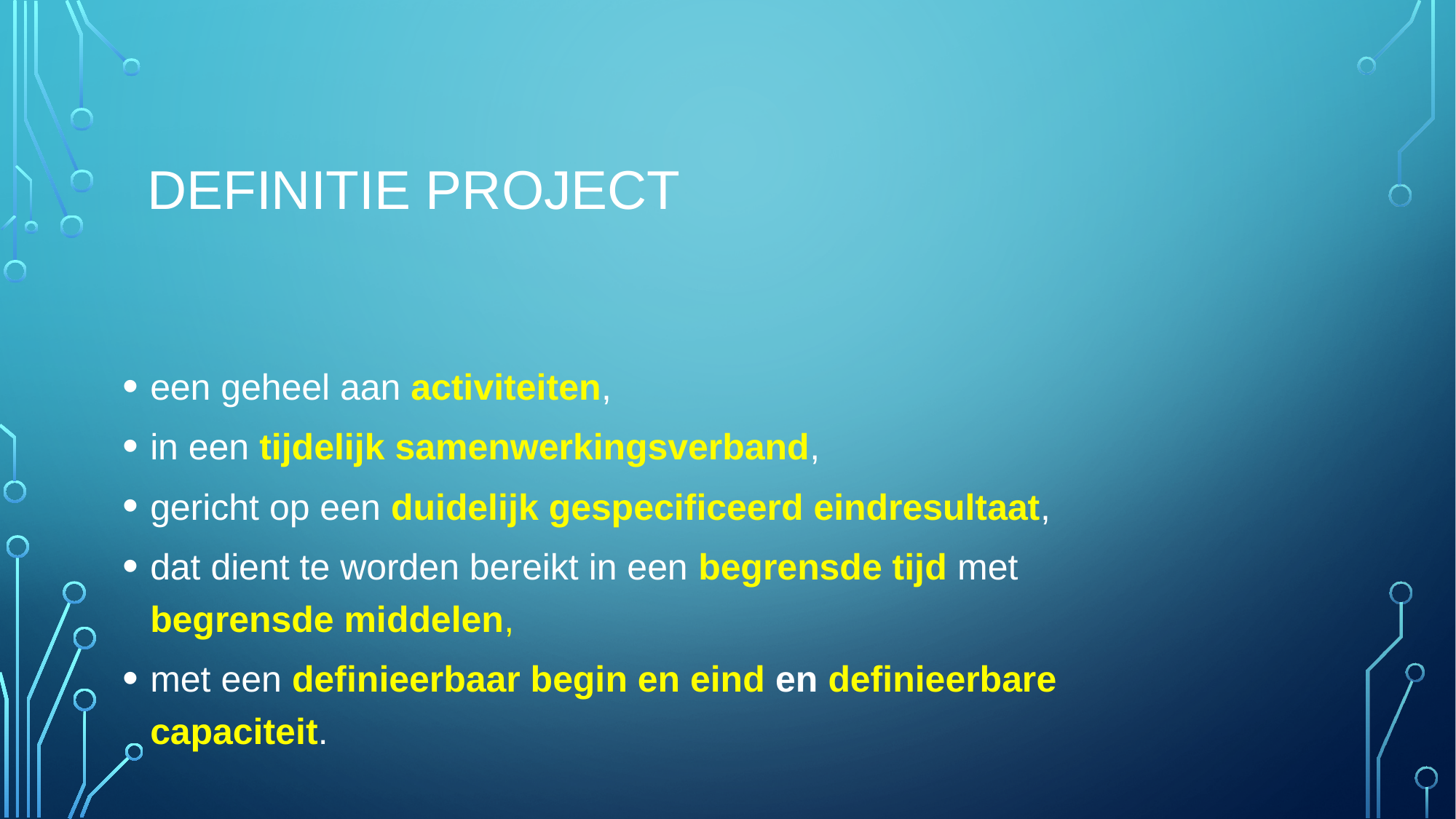

# Definitie project

een geheel aan activiteiten,
in een tijdelijk samenwerkingsverband,
gericht op een duidelijk gespecificeerd eindresultaat,
dat dient te worden bereikt in een begrensde tijd met begrensde middelen,
met een definieerbaar begin en eind en definieerbare capaciteit.